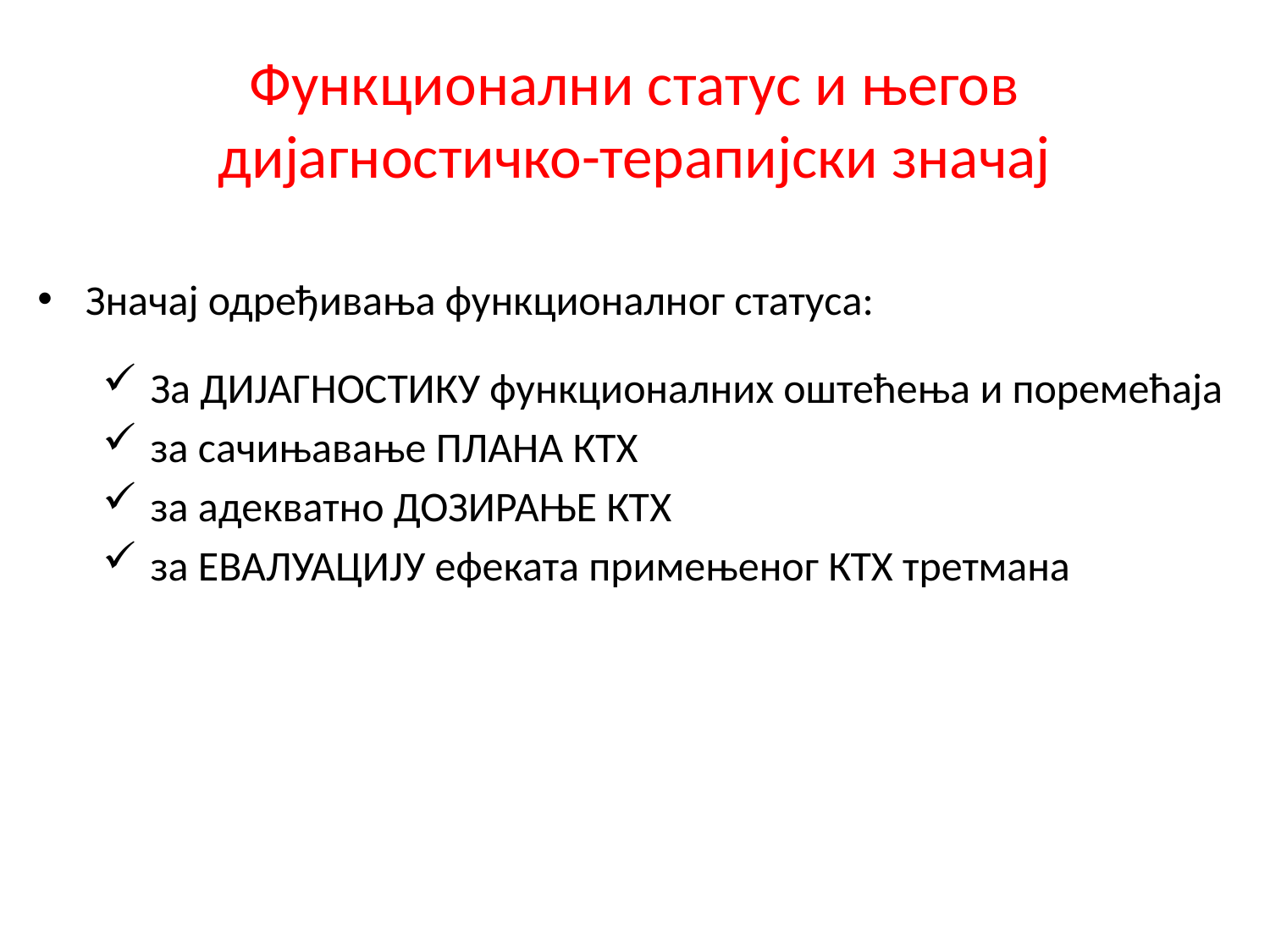

# Функционални статус и његов дијагностичко-терапијски значај
Значај одређивања функционалног статуса:

За ДИЈАГНОСТИКУ функционалних оштећења и поремећаја
за сачињавање ПЛАНА КТХ
за адекватно ДОЗИРАЊЕ КТХ
за ЕВАЛУАЦИЈУ ефеката примењеног КТХ третмана